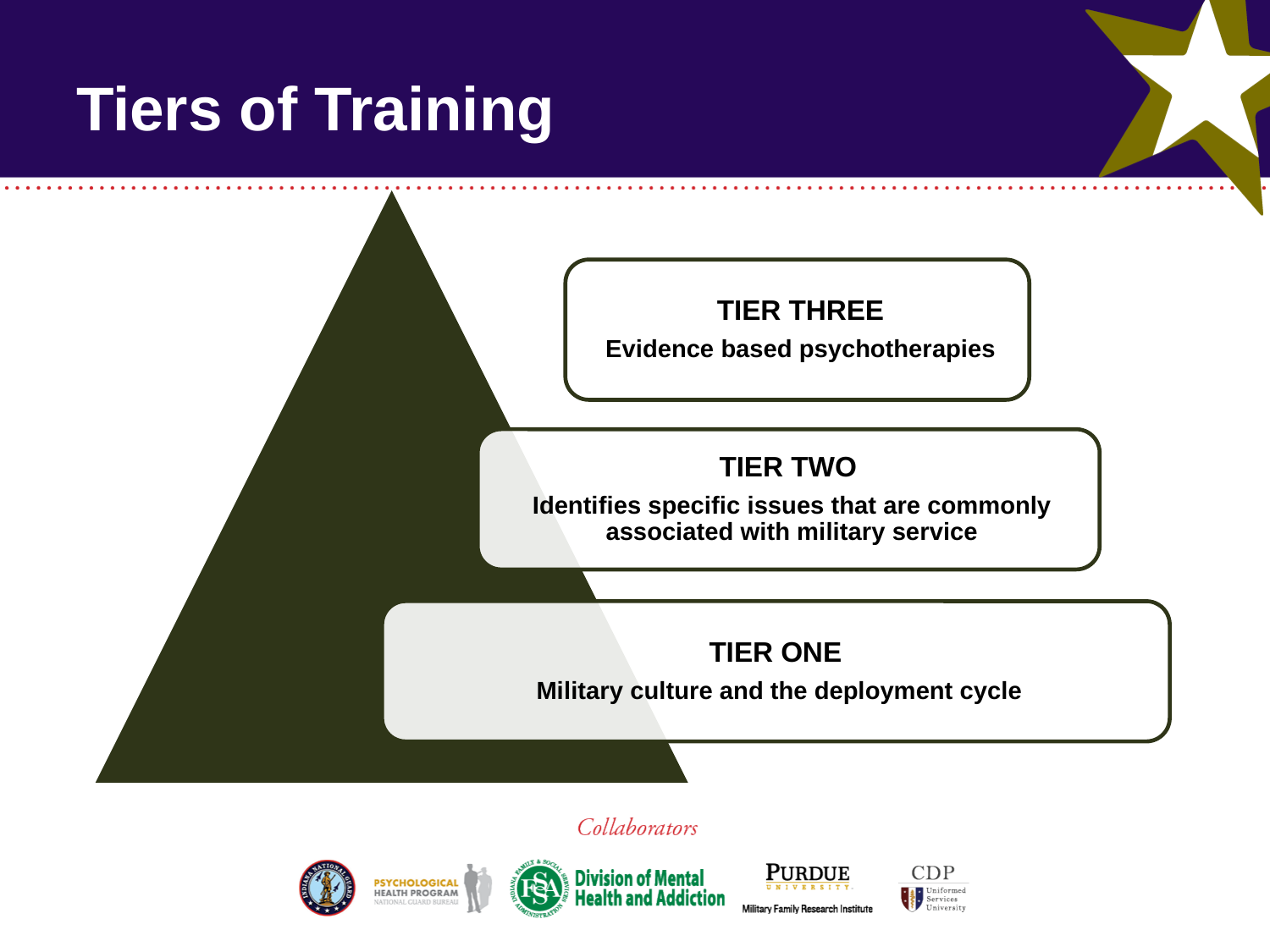

# Tiers of Training
TIER THREE
Evidence based psychotherapies
TIER TWO
Identifies specific issues that are commonly associated with military service
TIER ONE
Military culture and the deployment cycle